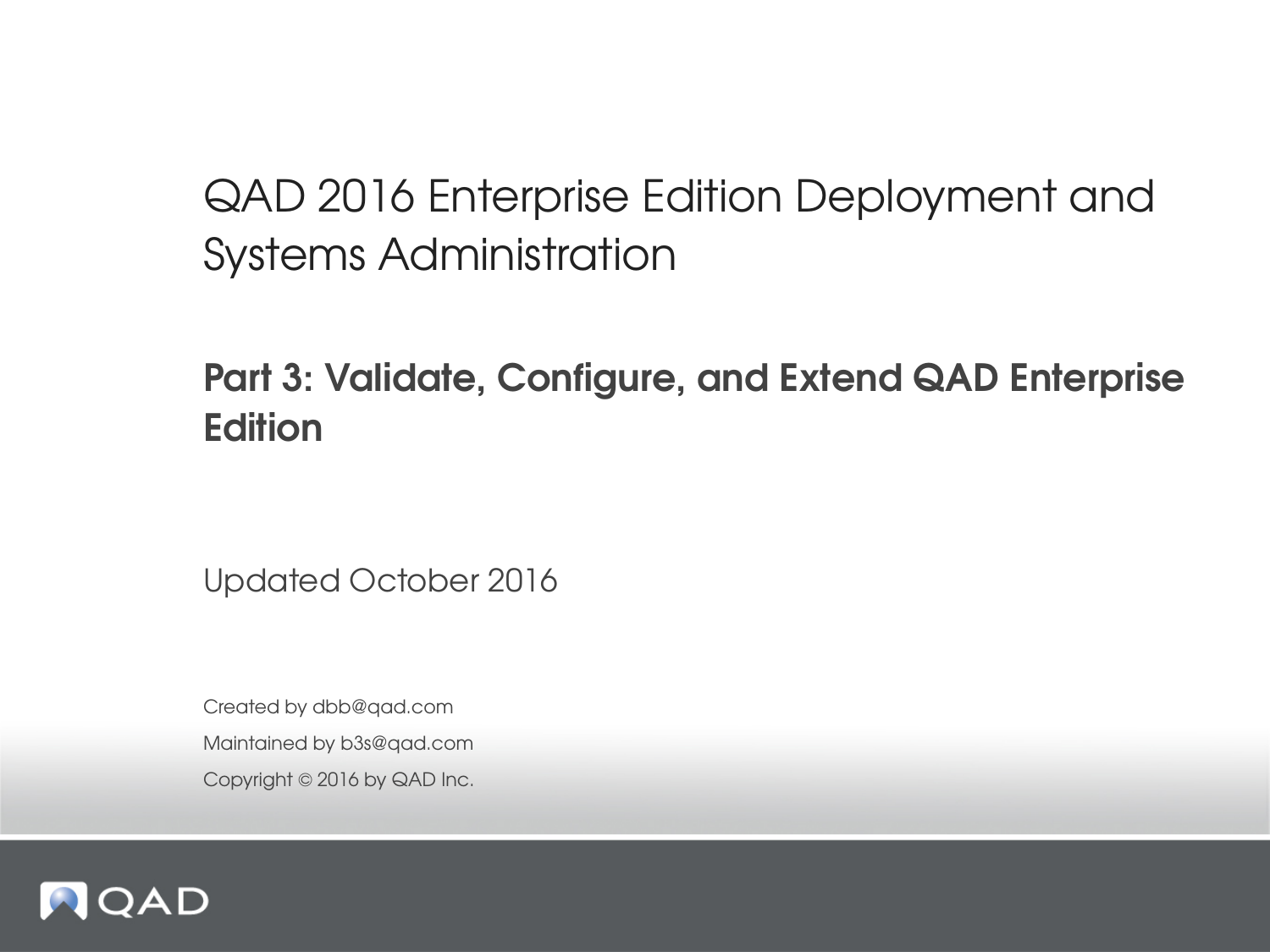

QAD 2016 Enterprise Edition Deployment and Systems Administration

Part 3: Validate, Configure, and Extend QAD Enterprise Edition

Updated October 2016

Created by dbb@qad.com
Maintained by b3s@qad.com
Copyright © 2016 by QAD Inc.